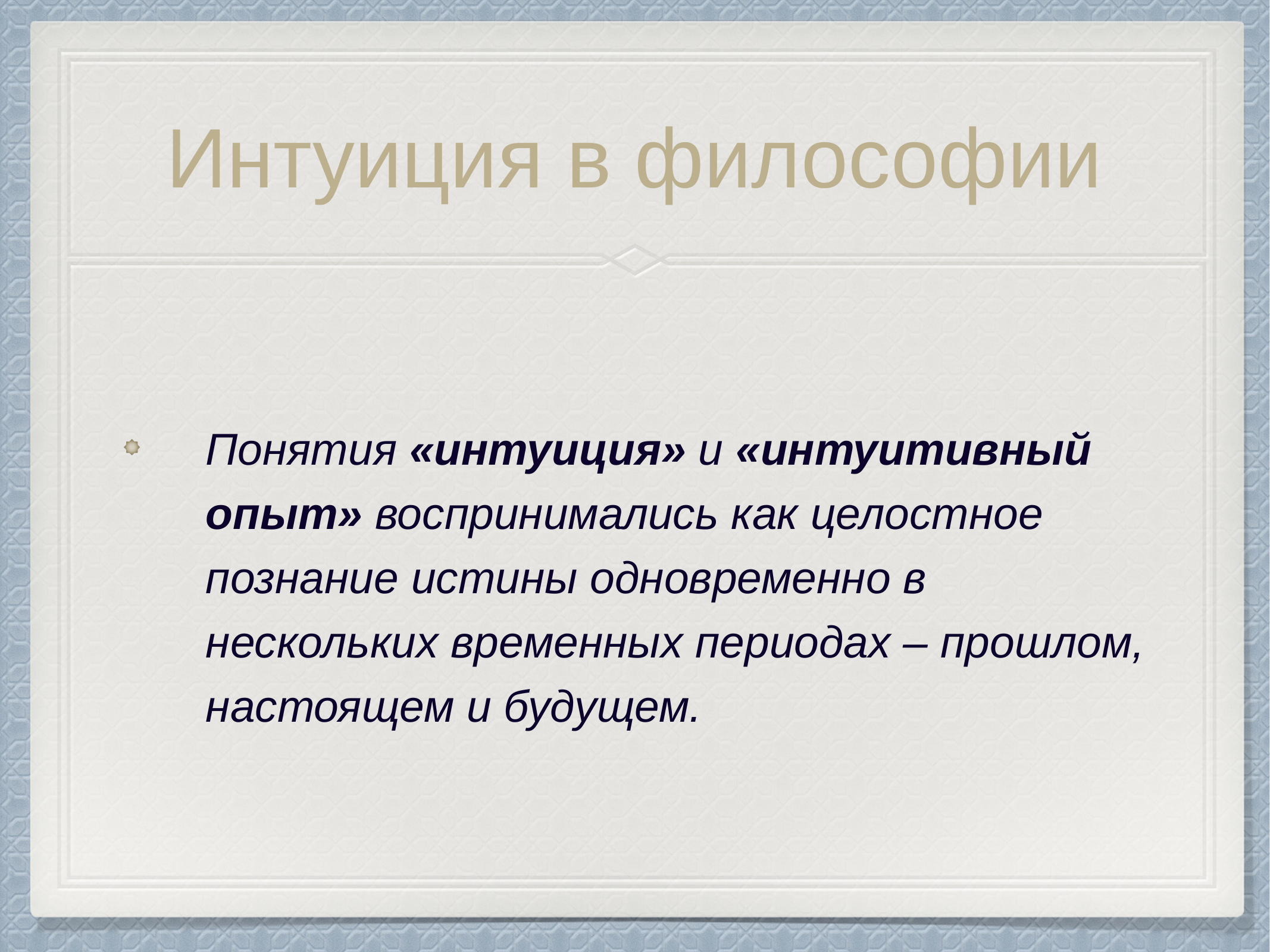

# Интуиция в философии
Понятия «интуиция» и «интуитивный опыт» воспринимались как целостное познание истины одновременно в нескольких временных периодах – прошлом, настоящем и будущем.